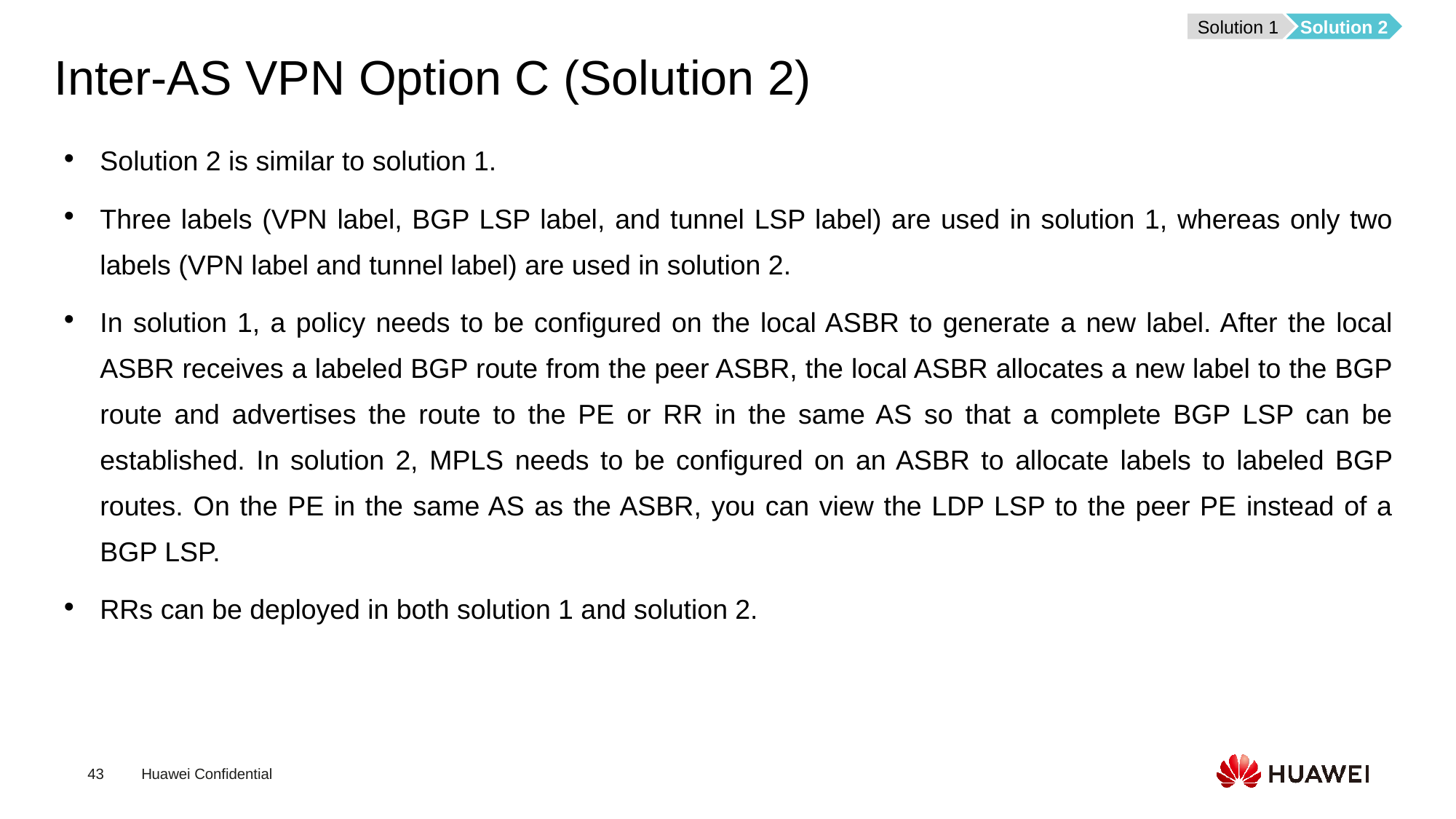

Solution 1
Solution 2
# Inter-AS VPN Option C (Solution 2)
Solution 2 is similar to solution 1.
Three labels (VPN label, BGP LSP label, and tunnel LSP label) are used in solution 1, whereas only two labels (VPN label and tunnel label) are used in solution 2.
In solution 1, a policy needs to be configured on the local ASBR to generate a new label. After the local ASBR receives a labeled BGP route from the peer ASBR, the local ASBR allocates a new label to the BGP route and advertises the route to the PE or RR in the same AS so that a complete BGP LSP can be established. In solution 2, MPLS needs to be configured on an ASBR to allocate labels to labeled BGP routes. On the PE in the same AS as the ASBR, you can view the LDP LSP to the peer PE instead of a BGP LSP.
RRs can be deployed in both solution 1 and solution 2.